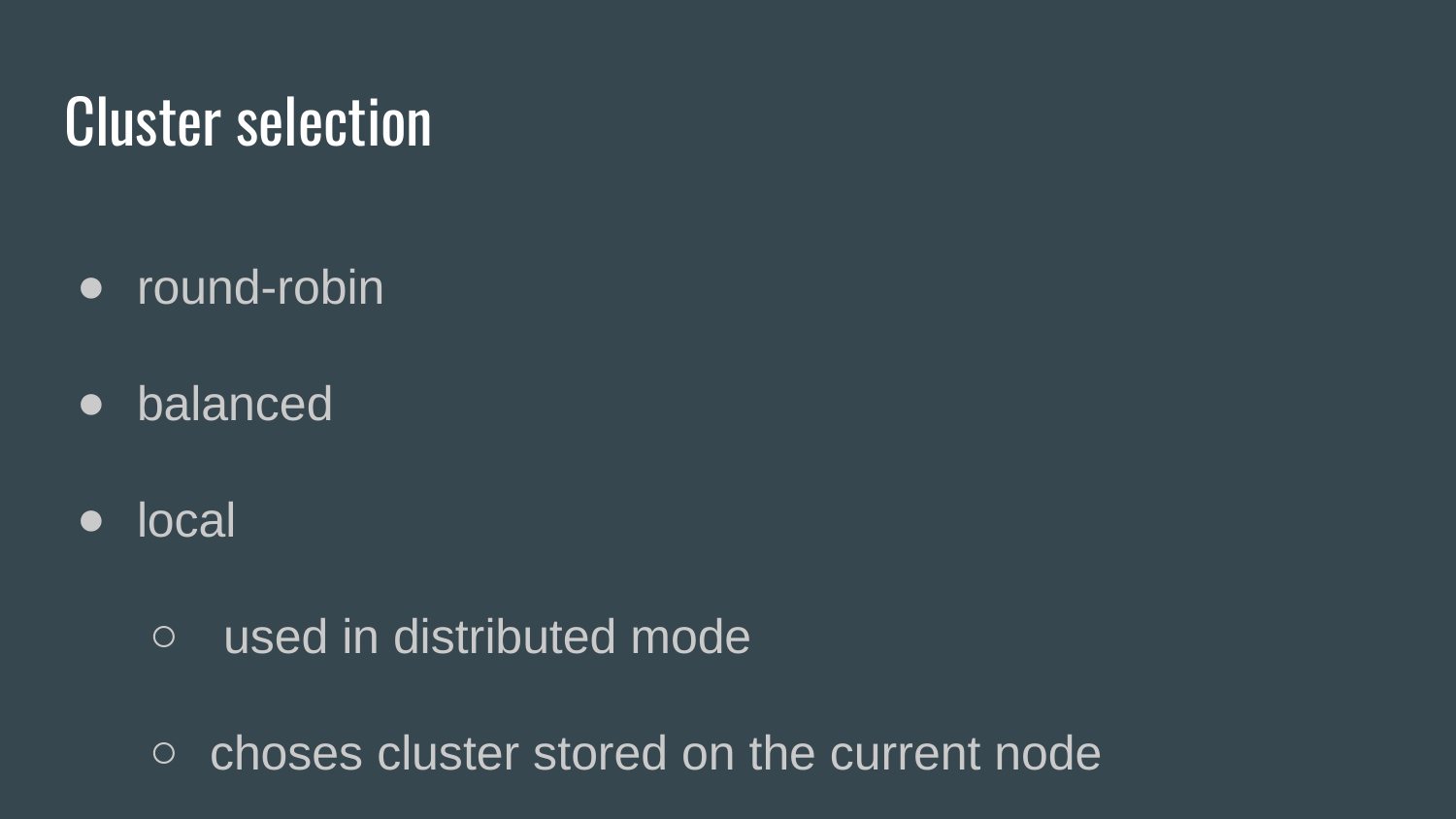

# Cluster selection

round-robin
balanced
local
 used in distributed mode
choses cluster stored on the current node